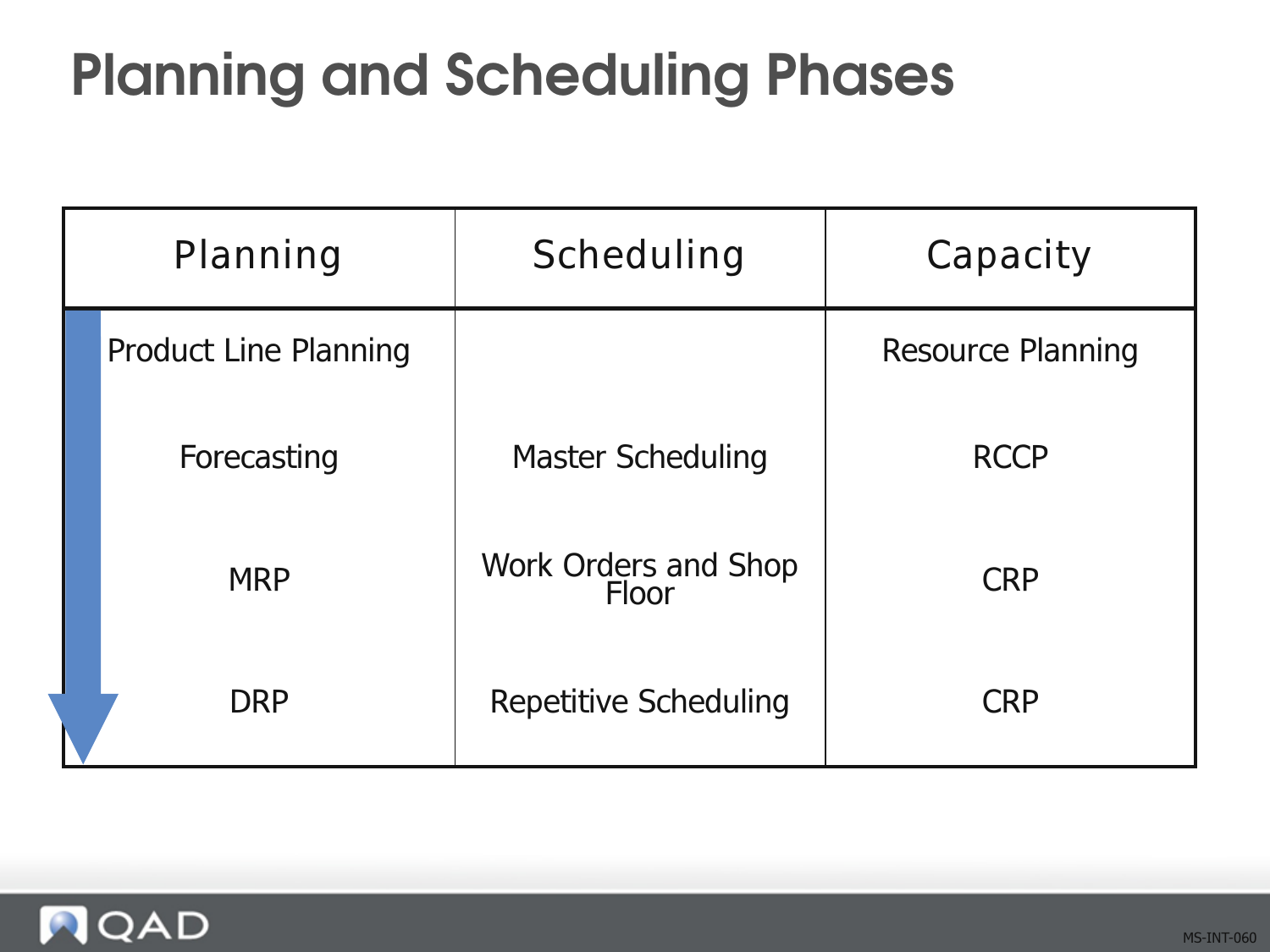

# Planning and Scheduling Phases
| Planning | Scheduling | Capacity |
| --- | --- | --- |
| Product Line Planning |  | Resource Planning |
| Forecasting | Master Scheduling | RCCP |
| MRP | Work Orders and Shop Floor | CRP |
| DRP | Repetitive Scheduling | CRP |

MS-INT-060